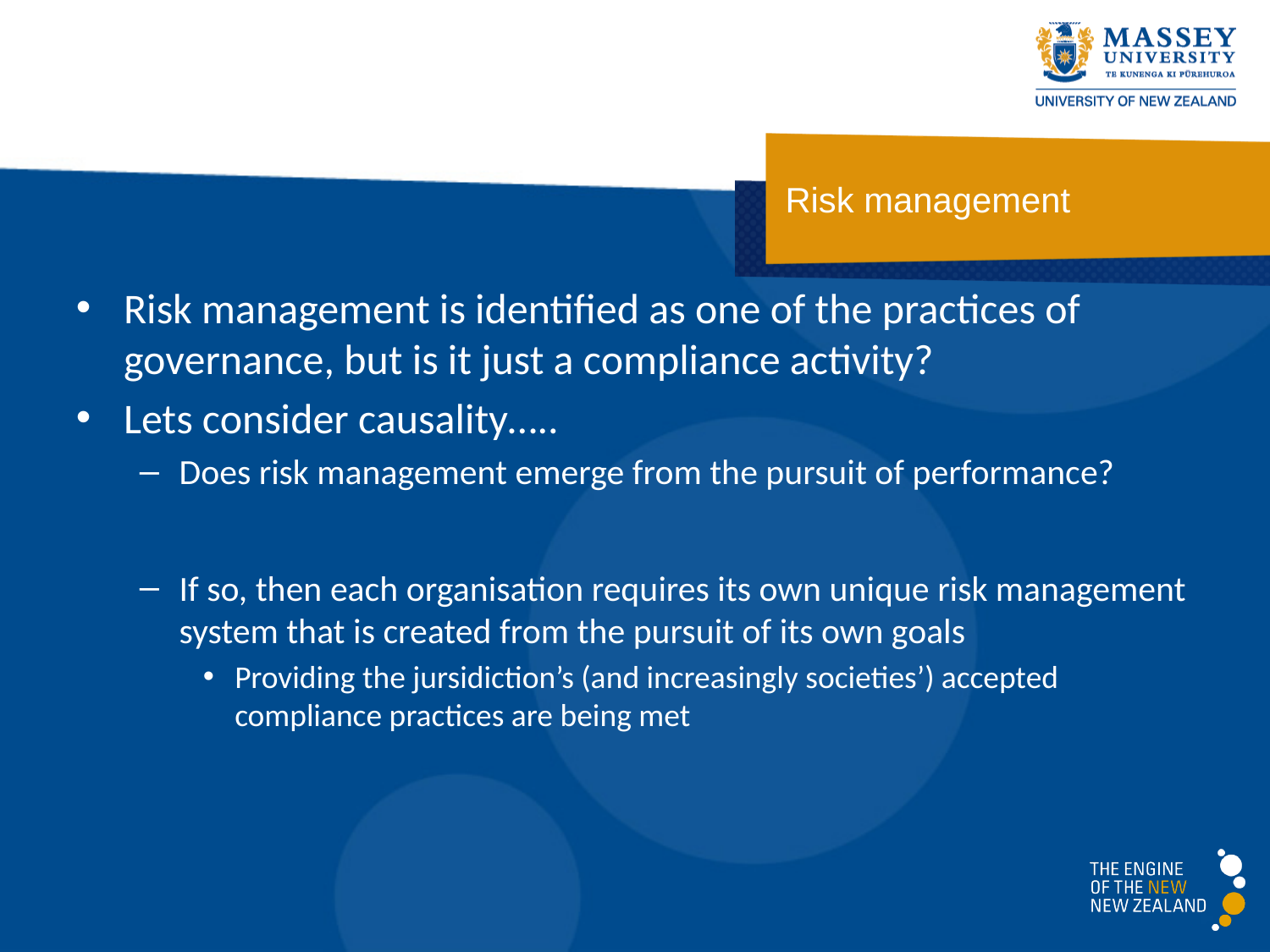

# Risk management
Risk management is identified as one of the practices of governance, but is it just a compliance activity?
Lets consider causality…..
Does risk management emerge from the pursuit of performance?

If so, then each organisation requires its own unique risk management system that is created from the pursuit of its own goals
Providing the jursidiction’s (and increasingly societies’) accepted compliance practices are being met